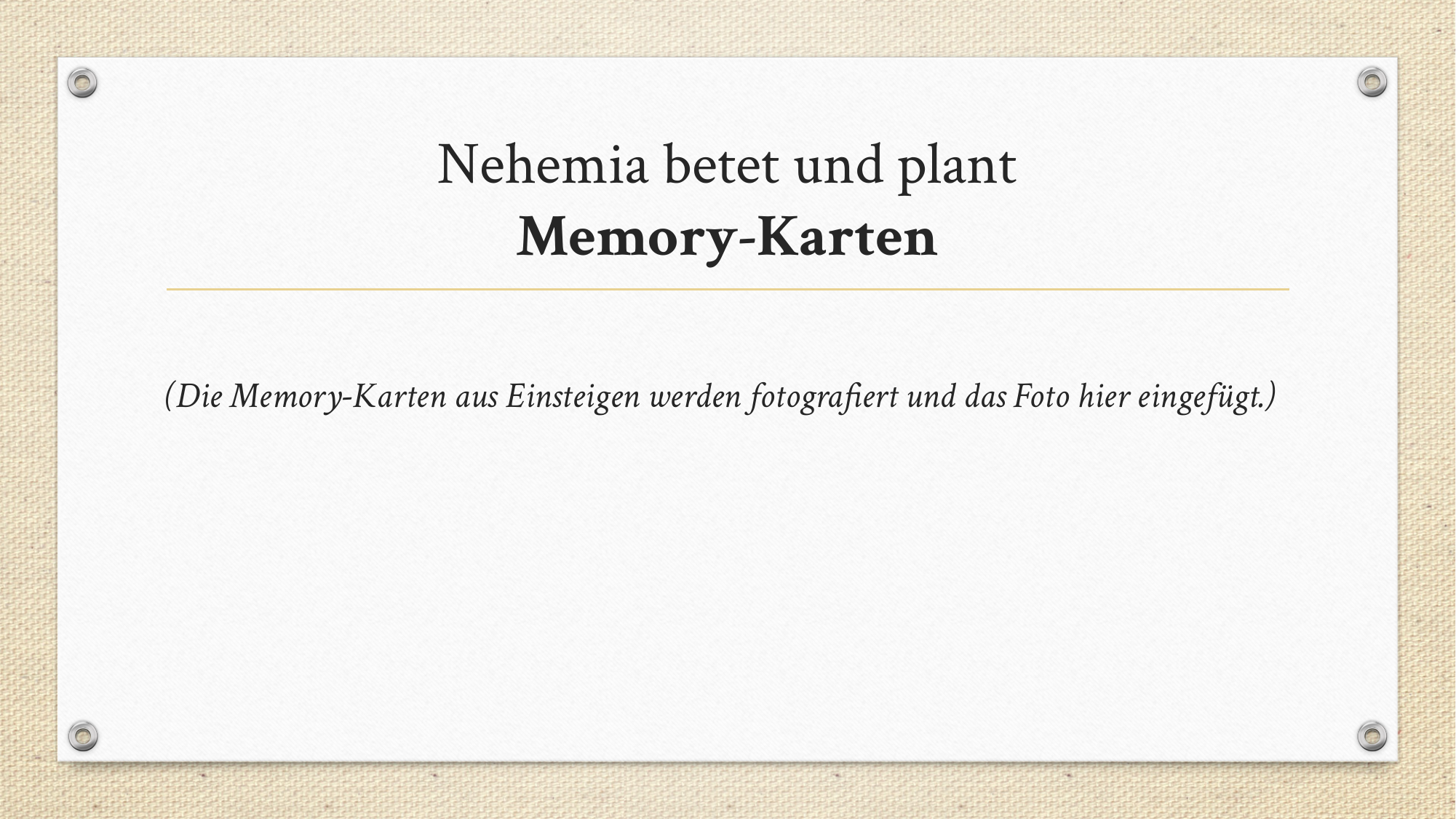

# Nehemia betet und plant Memory-Karten

(Die Memory-Karten aus Einsteigen werden fotografiert und das Foto hier eingefügt.)